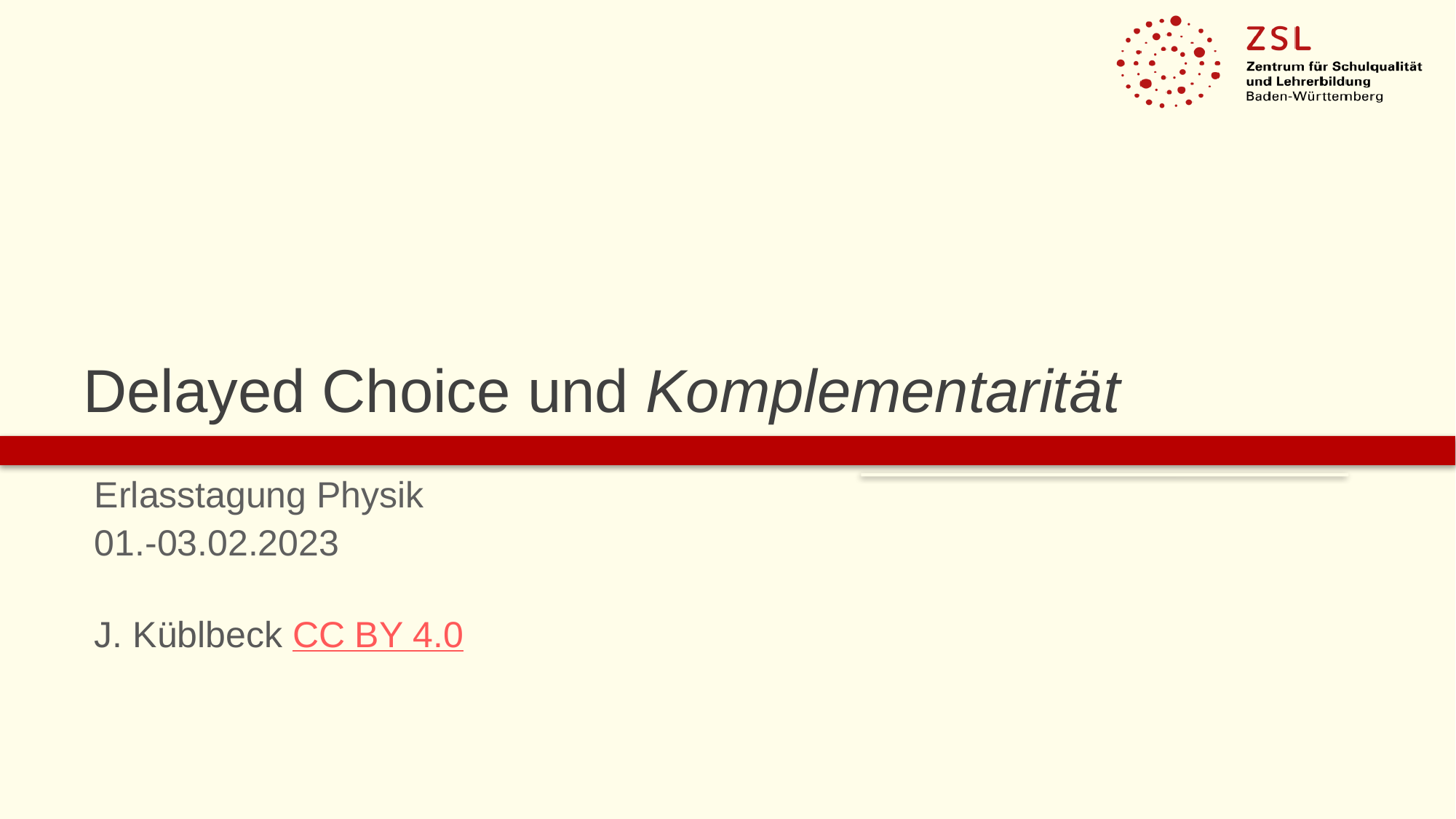

# Delayed Choice und Komplementarität
Erlasstagung Physik
01.-03.02.2023
J. Küblbeck CC BY 4.0